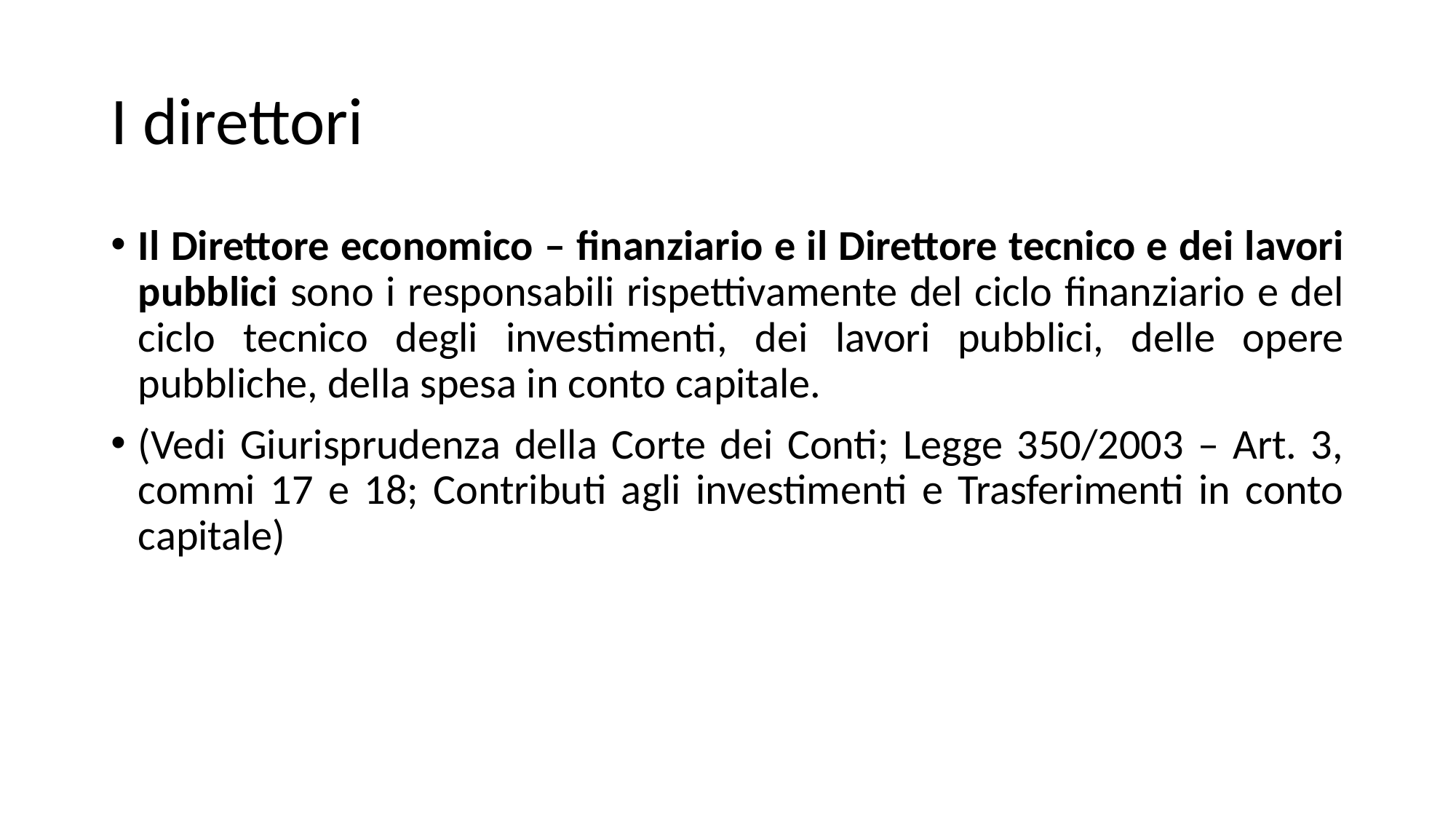

# I direttori
Il Direttore economico – finanziario e il Direttore tecnico e dei lavori pubblici sono i responsabili rispettivamente del ciclo finanziario e del ciclo tecnico degli investimenti, dei lavori pubblici, delle opere pubbliche, della spesa in conto capitale.
(Vedi Giurisprudenza della Corte dei Conti; Legge 350/2003 – Art. 3, commi 17 e 18; Contributi agli investimenti e Trasferimenti in conto capitale)